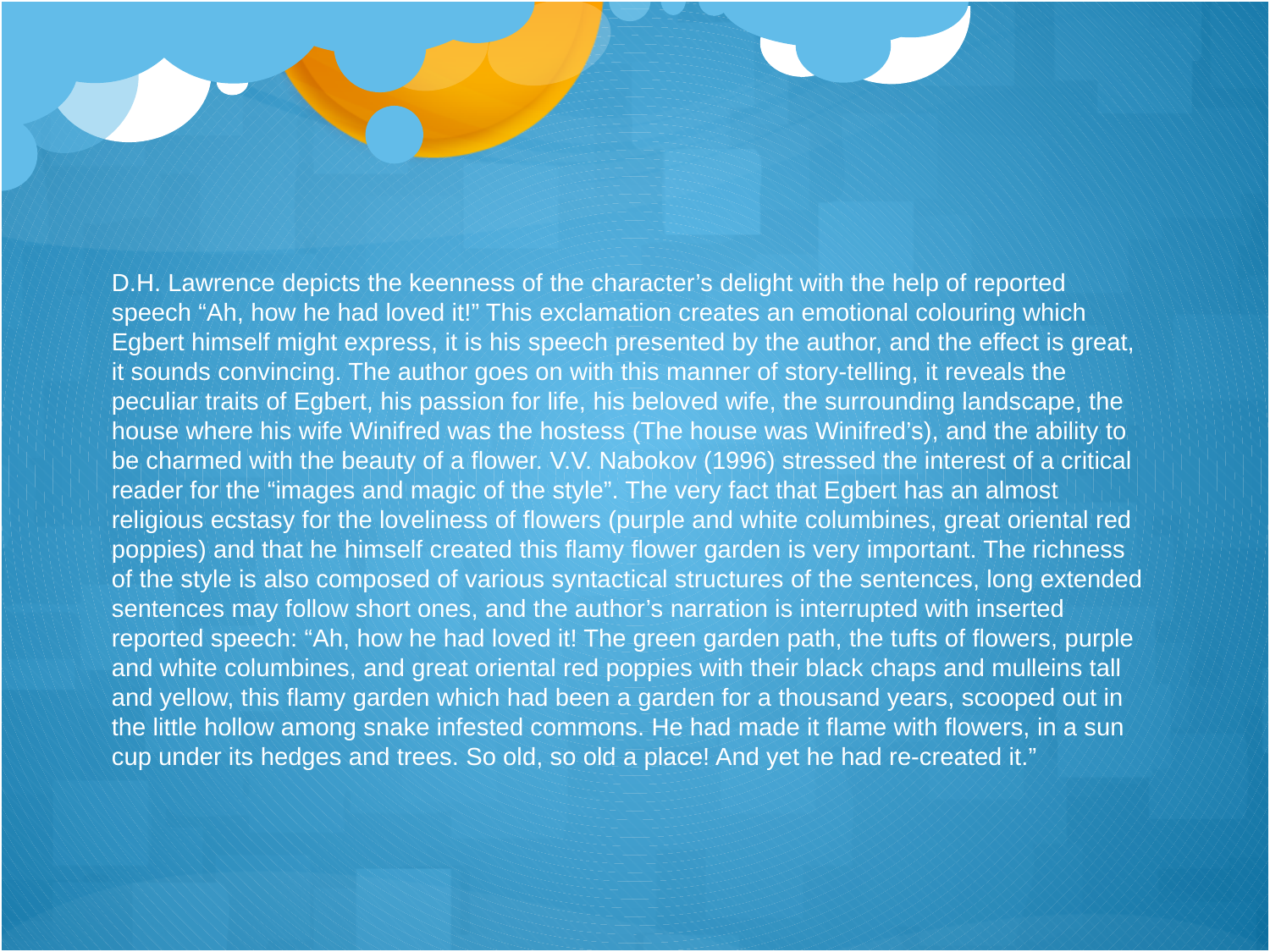

D.H. Lawrence depicts the keenness of the character’s delight with the help of reported speech “Ah, how he had loved it!” This exclamation creates an emotional colouring which Egbert himself might express, it is his speech presented by the author, and the effect is great, it sounds convincing. The author goes on with this manner of story-telling, it reveals the peculiar traits of Egbert, his passion for life, his beloved wife, the surrounding landscape, the house where his wife Winifred was the hostess (The house was Winifred’s), and the ability to be charmed with the beauty of a flower. V.V. Nabokov (1996) stressed the interest of a critical reader for the “images and magic of the style”. The very fact that Egbert has an almost religious ecstasy for the loveliness of flowers (purple and white columbines, great oriental red poppies) and that he himself created this flamy flower garden is very important. The richness of the style is also composed of various syntactical structures of the sentences, long extended sentences may follow short ones, and the author’s narration is interrupted with inserted reported speech: “Ah, how he had loved it! The green garden path, the tufts of flowers, purple and white columbines, and great oriental red poppies with their black chaps and mulleins tall and yellow, this flamy garden which had been a garden for a thousand years, scooped out in the little hollow among snake infested commons. He had made it flame with flowers, in a sun cup under its hedges and trees. So old, so old a place! And yet he had re-created it.”